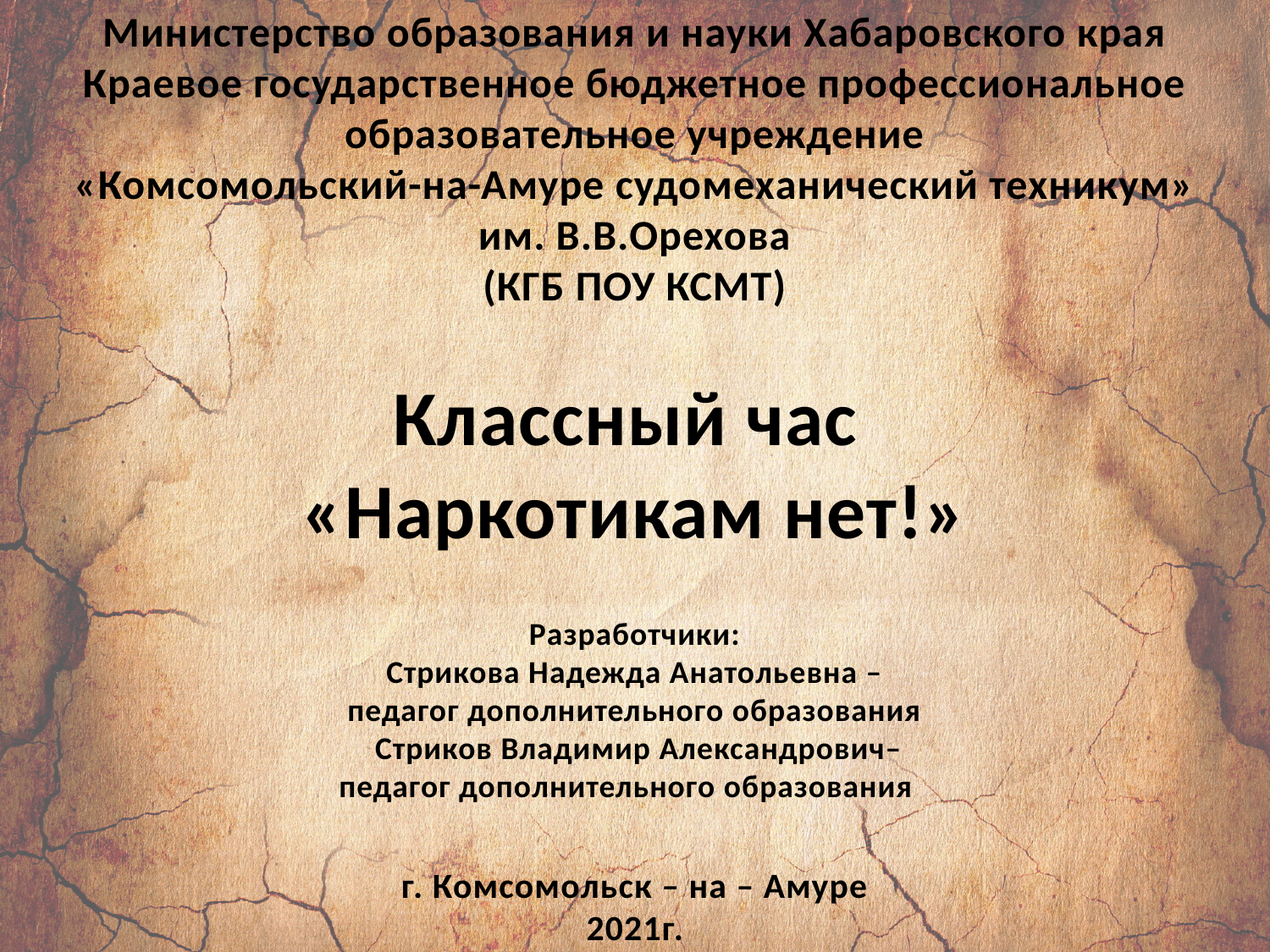

# Министерство образования и науки Хабаровского края Краевое государственное бюджетное профессиональное образовательное учреждение «Комсомольский-на-Амуре судомеханический техникум» им. В.В.Орехова (КГБ ПОУ КСМТ) Классный час «Наркотикам нет!»     Разработчики: Стрикова Надежда Анатольевна – педагог дополнительного образования Стриков Владимир Александрович– педагог дополнительного образования        г. Комсомольск – на – Амуре 2021г.